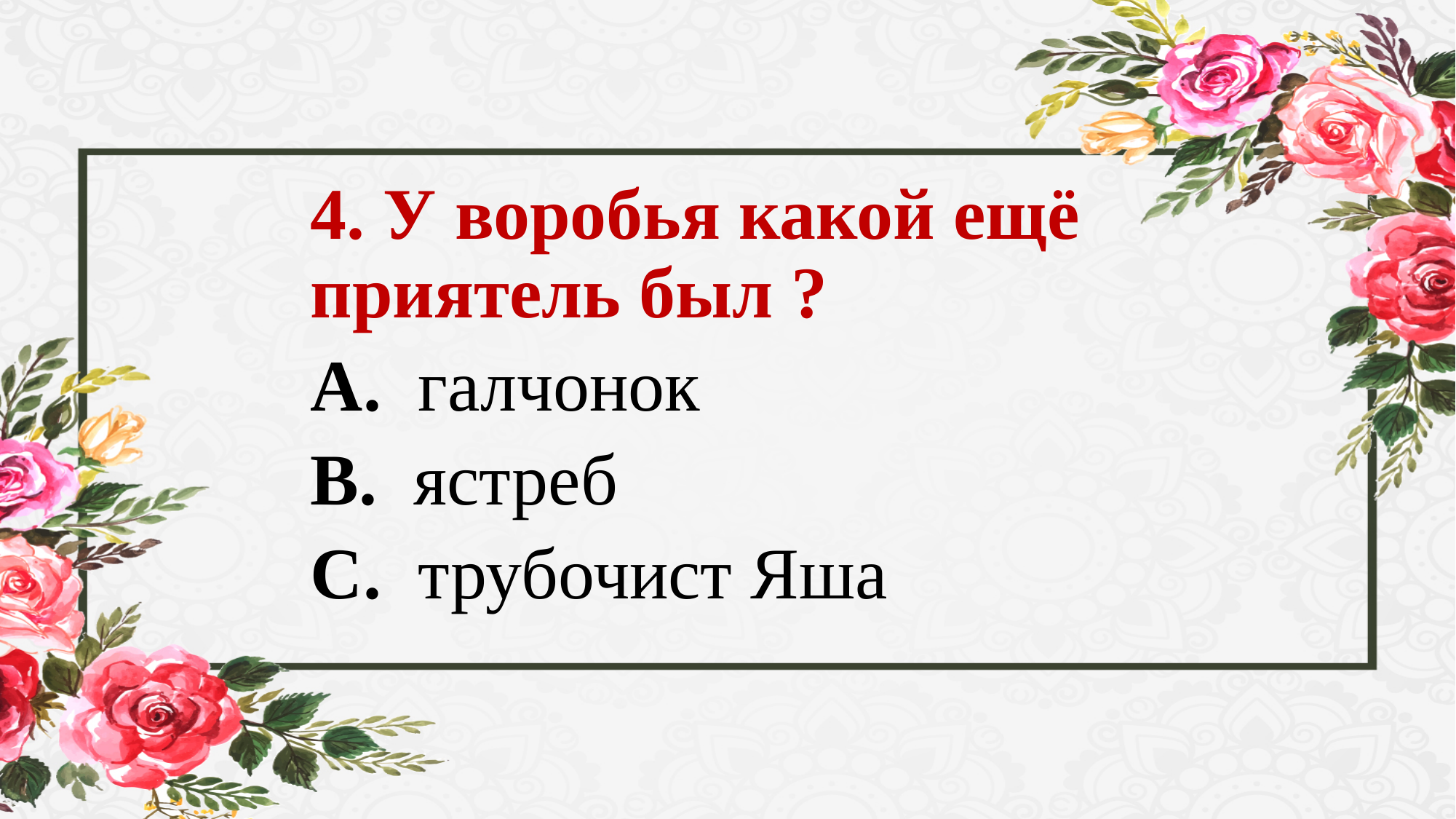

#
4. У воробья какой ещё приятель был ?
A.  галчонок
B.  ястреб
C.  трубочист Яша